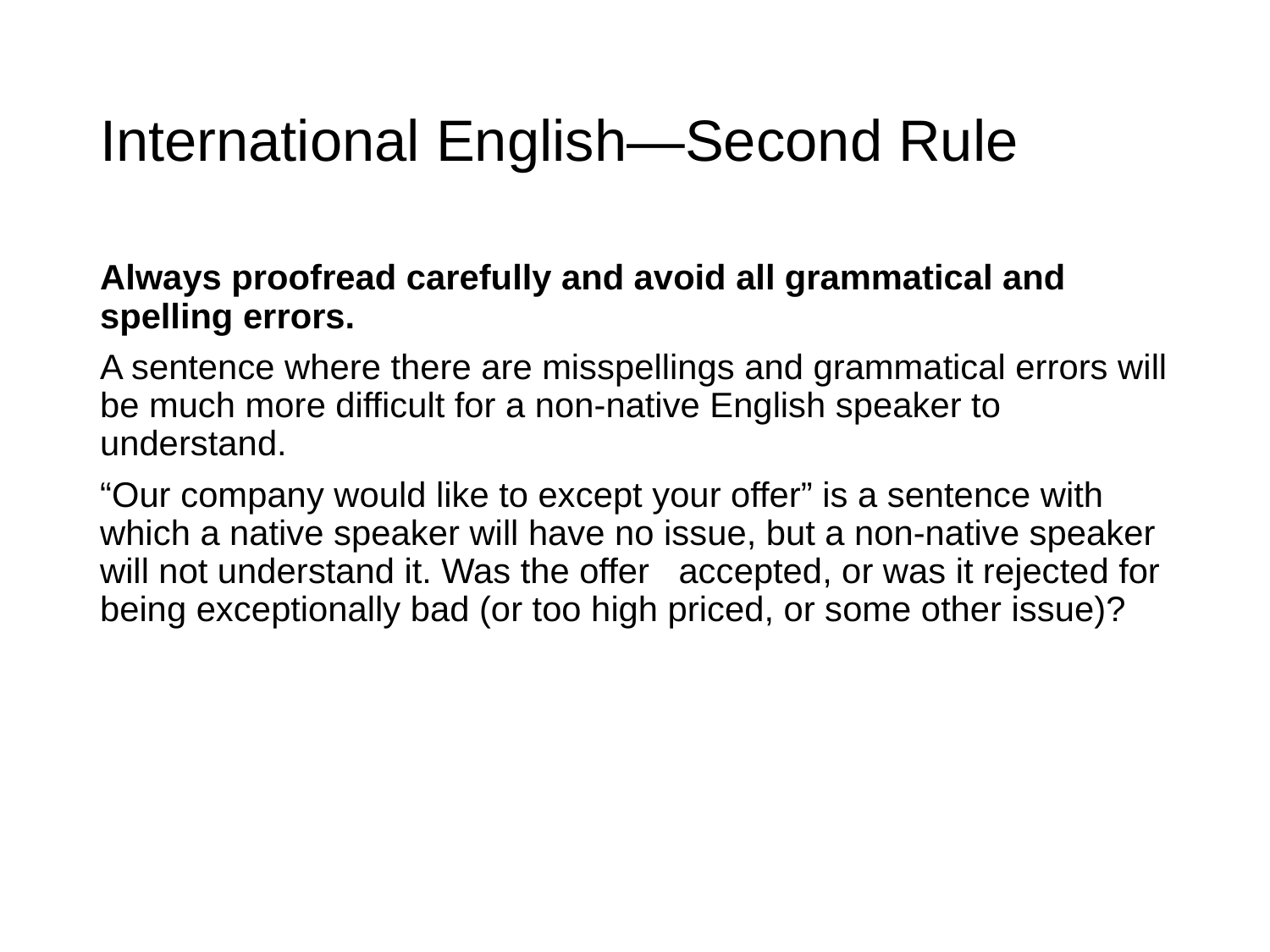

# International English—Second Rule
Always proofread carefully and avoid all grammatical and spelling errors.
A sentence where there are misspellings and grammatical errors will be much more difficult for a non-native English speaker to understand.
“Our company would like to except your offer” is a sentence with which a native speaker will have no issue, but a non-native speaker will not understand it. Was the offer   accepted, or was it rejected for being exceptionally bad (or too high priced, or some other issue)?